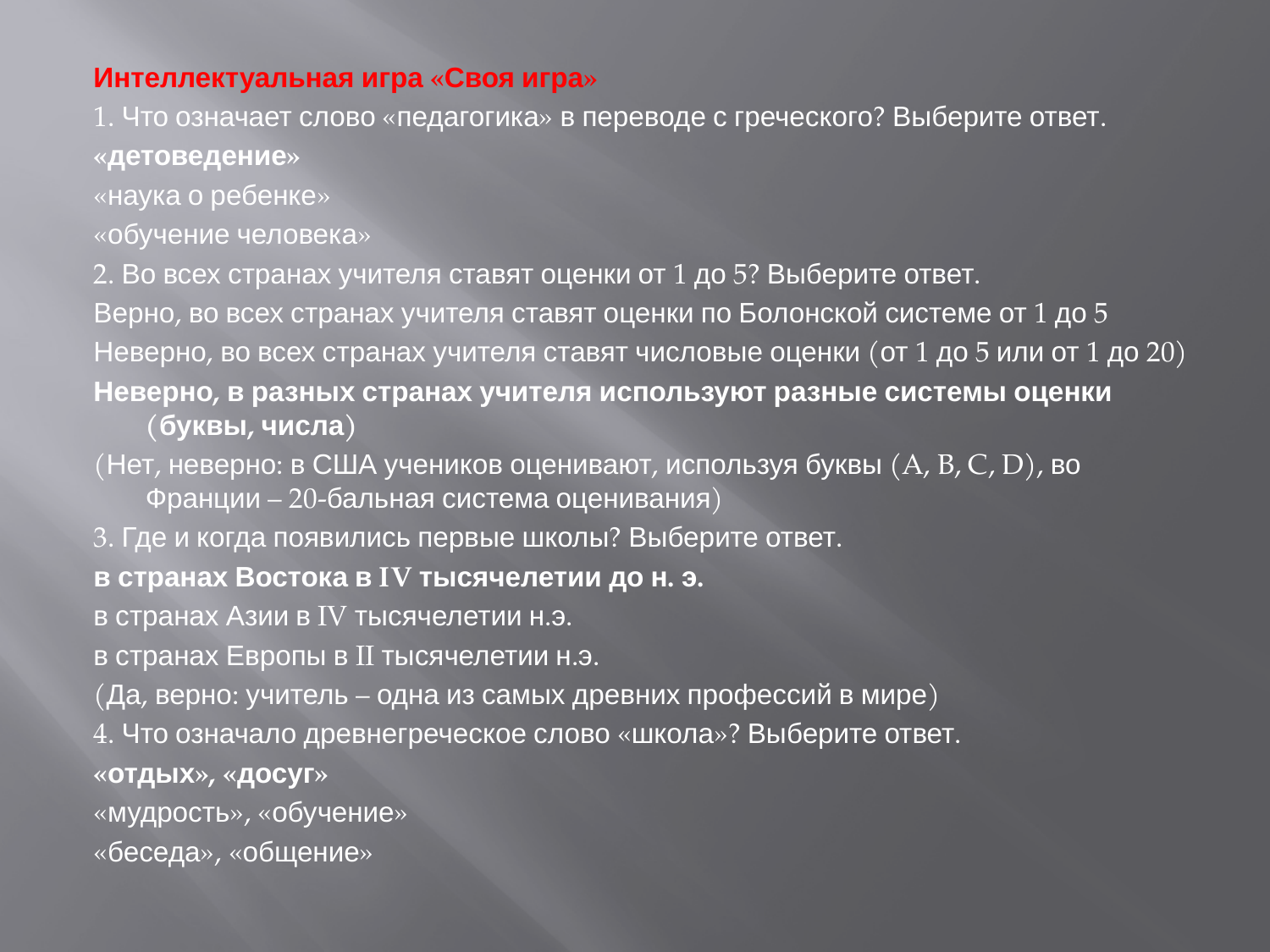

#
Интеллектуальная игра «Своя игра»
1. Что означает слово «педагогика» в переводе с греческого? Выберите ответ.
«детоведение»
«наука о ребенке»
«обучение человека»
2. Во всех странах учителя ставят оценки от 1 до 5? Выберите ответ.
Верно, во всех странах учителя ставят оценки по Болонской системе от 1 до 5
Неверно, во всех странах учителя ставят числовые оценки (от 1 до 5 или от 1 до 20)
Неверно, в разных странах учителя используют разные системы оценки (буквы, числа)
(Нет, неверно: в США учеников оценивают, используя буквы (A, B, C, D), во Франции – 20-бальная система оценивания)
3. Где и когда появились первые школы? Выберите ответ.
в странах Востока в IV тысячелетии до н. э.
в странах Азии в IV тысячелетии н.э.
в странах Европы в II тысячелетии н.э.
(Да, верно: учитель – одна из самых древних профессий в мире)
4. Что означало древнегреческое слово «школа»? Выберите ответ.
«отдых», «досуг»
«мудрость», «обучение»
«беседа», «общение»